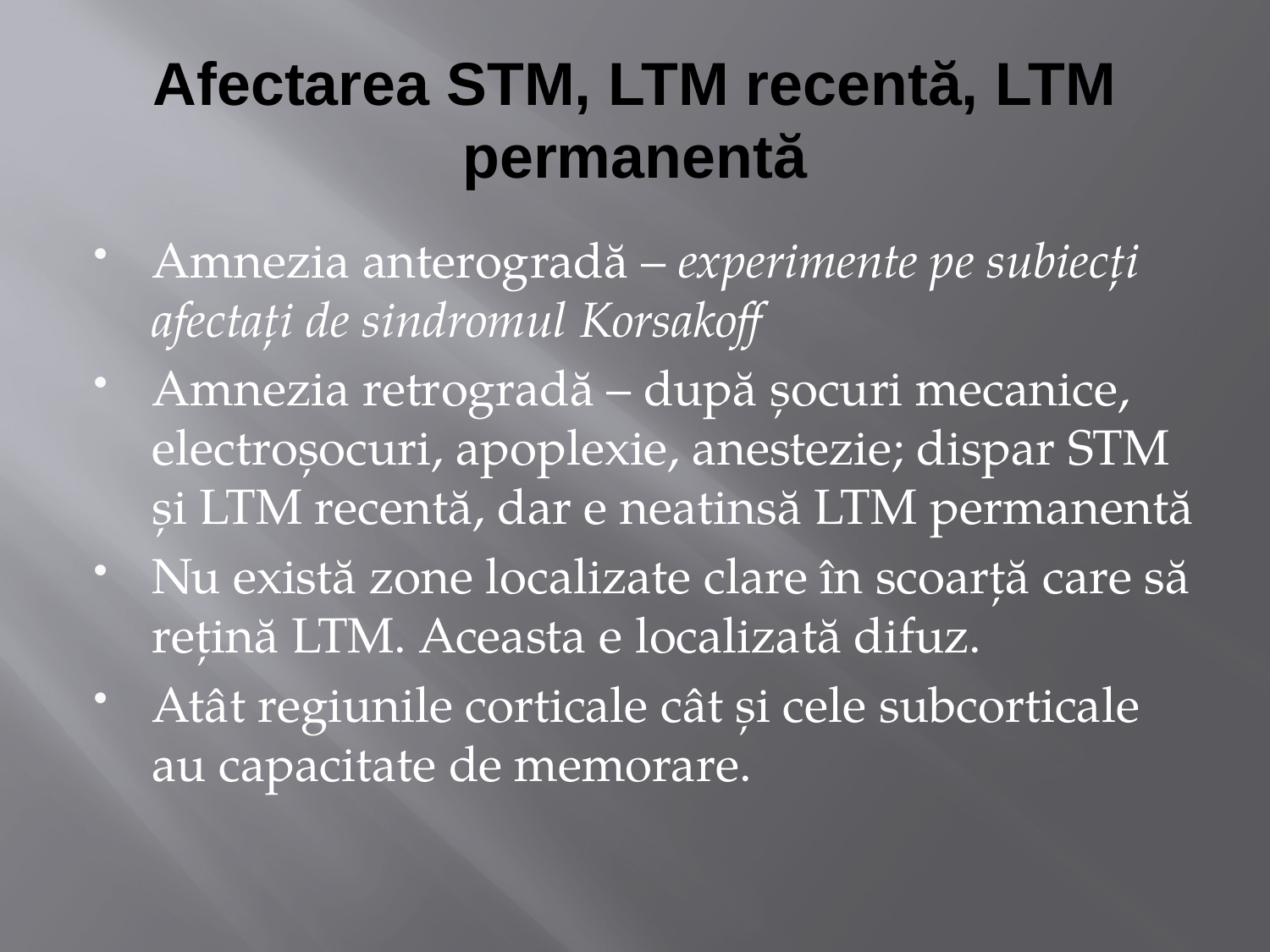

# Afectarea STM, LTM recentă, LTM permanentă
Amnezia anterogradă – experimente pe subiecţi afectaţi de sindromul Korsakoff
Amnezia retrogradă – după şocuri mecanice, electroşocuri, apoplexie, anestezie; dispar STM şi LTM recentă, dar e neatinsă LTM permanentă
Nu există zone localizate clare în scoarţă care să reţină LTM. Aceasta e localizată difuz.
Atât regiunile corticale cât şi cele subcorticale au capacitate de memorare.